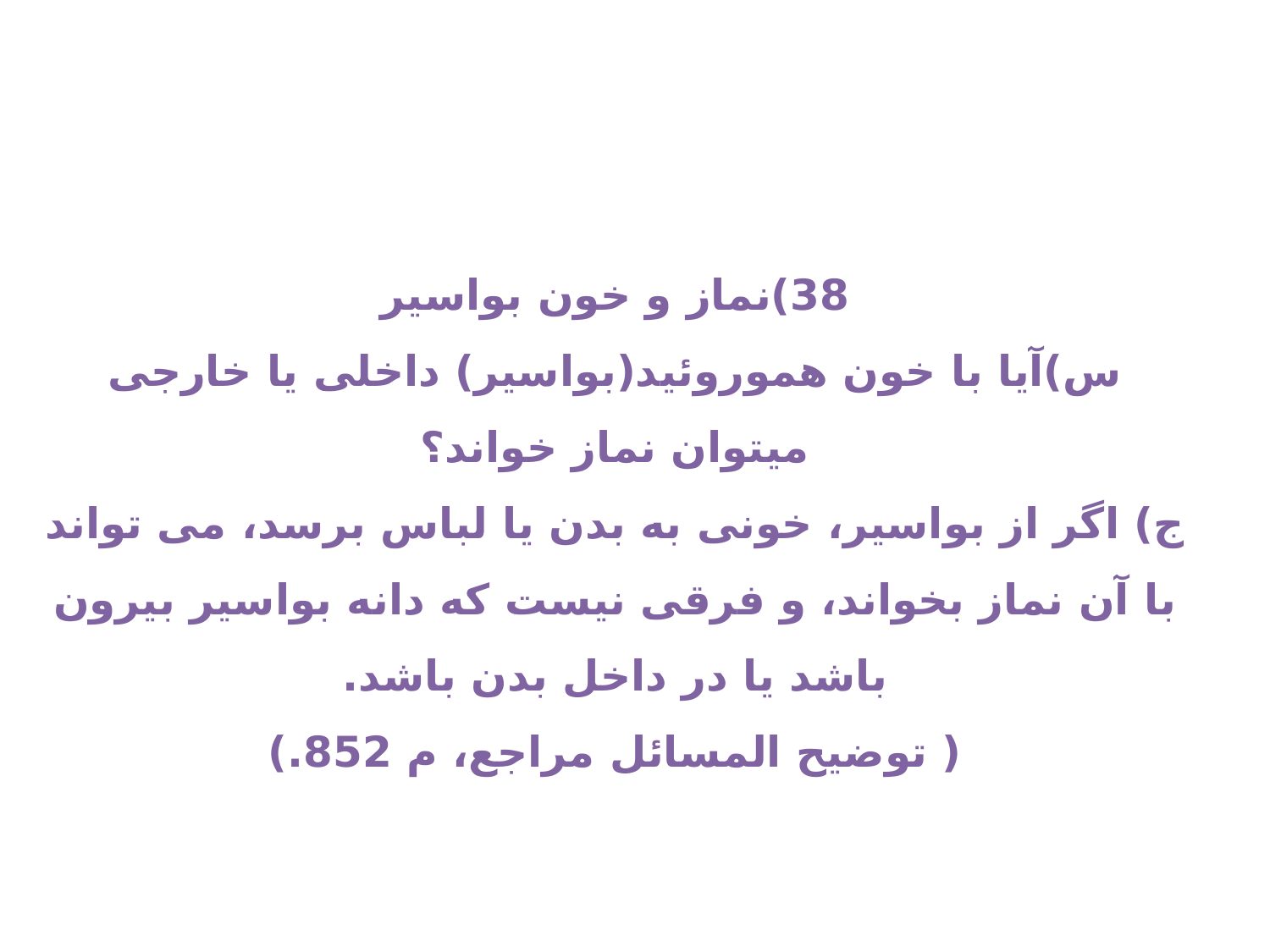

38)نماز و خون بواسیر
س)آیا با خون هموروئید(بواسیر) داخلی یا خارجی می‏توان نماز خواند؟
ج) اگر از بواسیر، خونی به بدن یا لباس برسد، می تواند با آن نماز بخواند، و فرقی نیست که دانه بواسیر بیرون باشد یا در داخل بدن باشد.
( توضیح المسائل مراجع، م 852.)